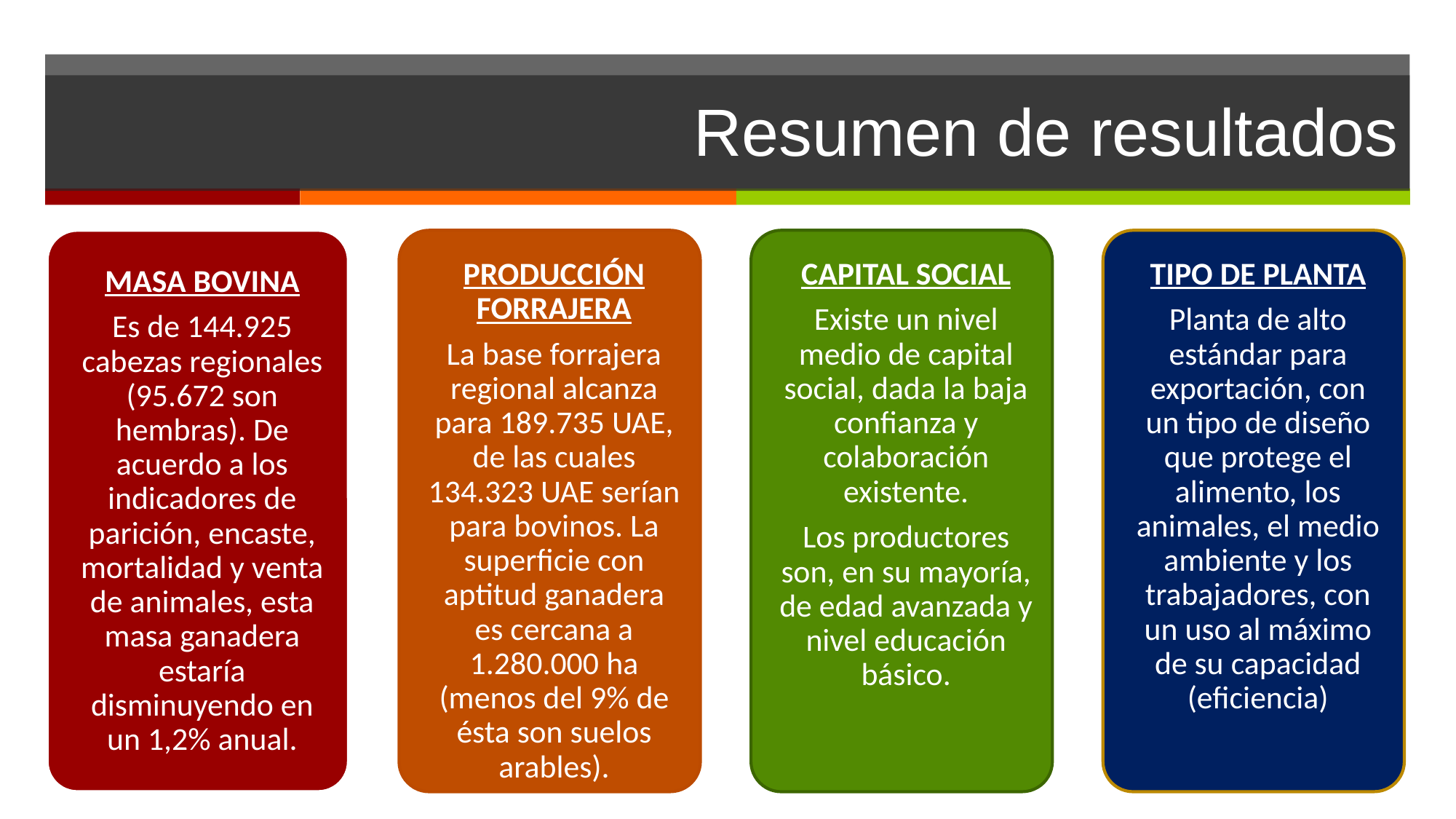

# Resumen de resultados
MASA BOVINA
Es de 144.925 cabezas regionales (95.672 son hembras). De acuerdo a los indicadores de parición, encaste, mortalidad y venta de animales, esta masa ganadera estaría disminuyendo en un 1,2% anual.
PRODUCCIÓN FORRAJERA
La base forrajera regional alcanza para 189.735 UAE, de las cuales 134.323 UAE serían para bovinos. La superficie con aptitud ganadera es cercana a 1.280.000 ha (menos del 9% de ésta son suelos arables).
CAPITAL SOCIAL
Existe un nivel medio de capital social, dada la baja confianza y colaboración existente.
Los productores son, en su mayoría, de edad avanzada y nivel educación básico.

TIPO DE PLANTA
Planta de alto estándar para exportación, con un tipo de diseño que protege el alimento, los animales, el medio ambiente y los trabajadores, con un uso al máximo de su capacidad (eficiencia)